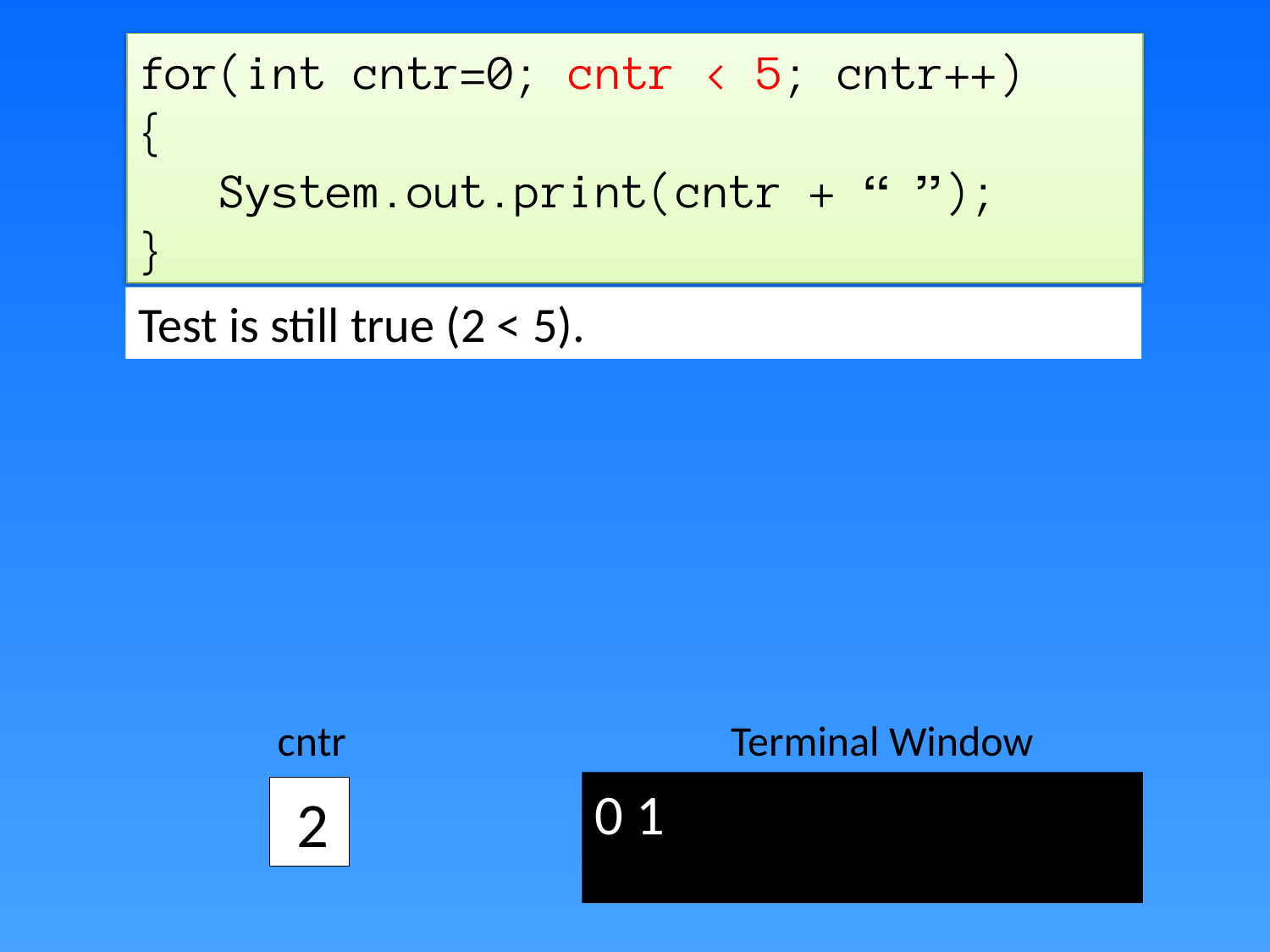

for(int cntr=0; cntr < 5; cntr++)
{
   System.out.print(cntr + “ ”);
}
Test is still true (2 < 5).
Terminal Window
cntr
0 1

 2